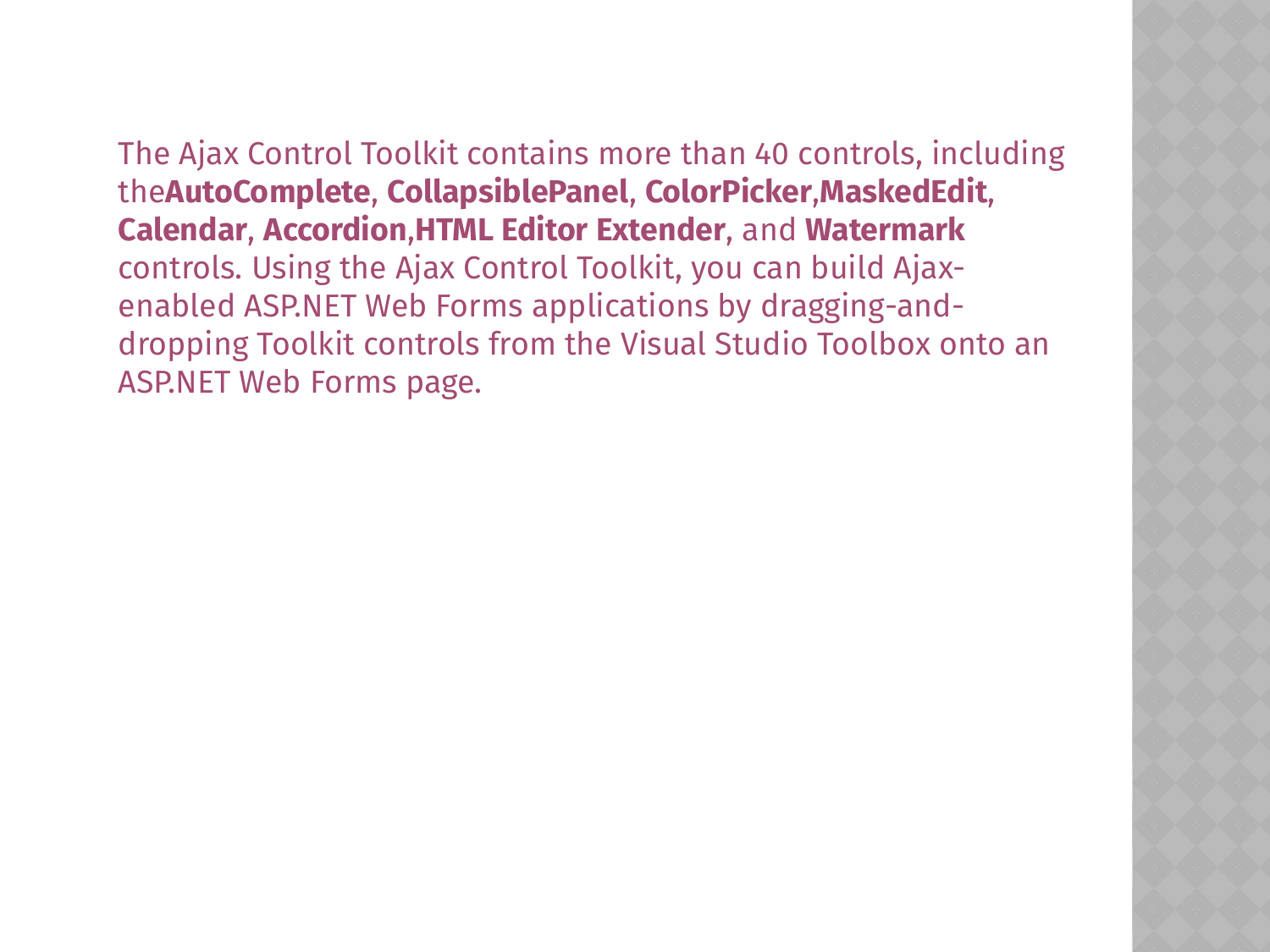

The Ajax Control Toolkit contains more than 40 controls, including theAutoComplete, CollapsiblePanel, ColorPicker,MaskedEdit, Calendar, Accordion,HTML Editor Extender, and Watermark controls. Using the Ajax Control Toolkit, you can build Ajax-enabled ASP.NET Web Forms applications by dragging-and-dropping Toolkit controls from the Visual Studio Toolbox onto an ASP.NET Web Forms page.